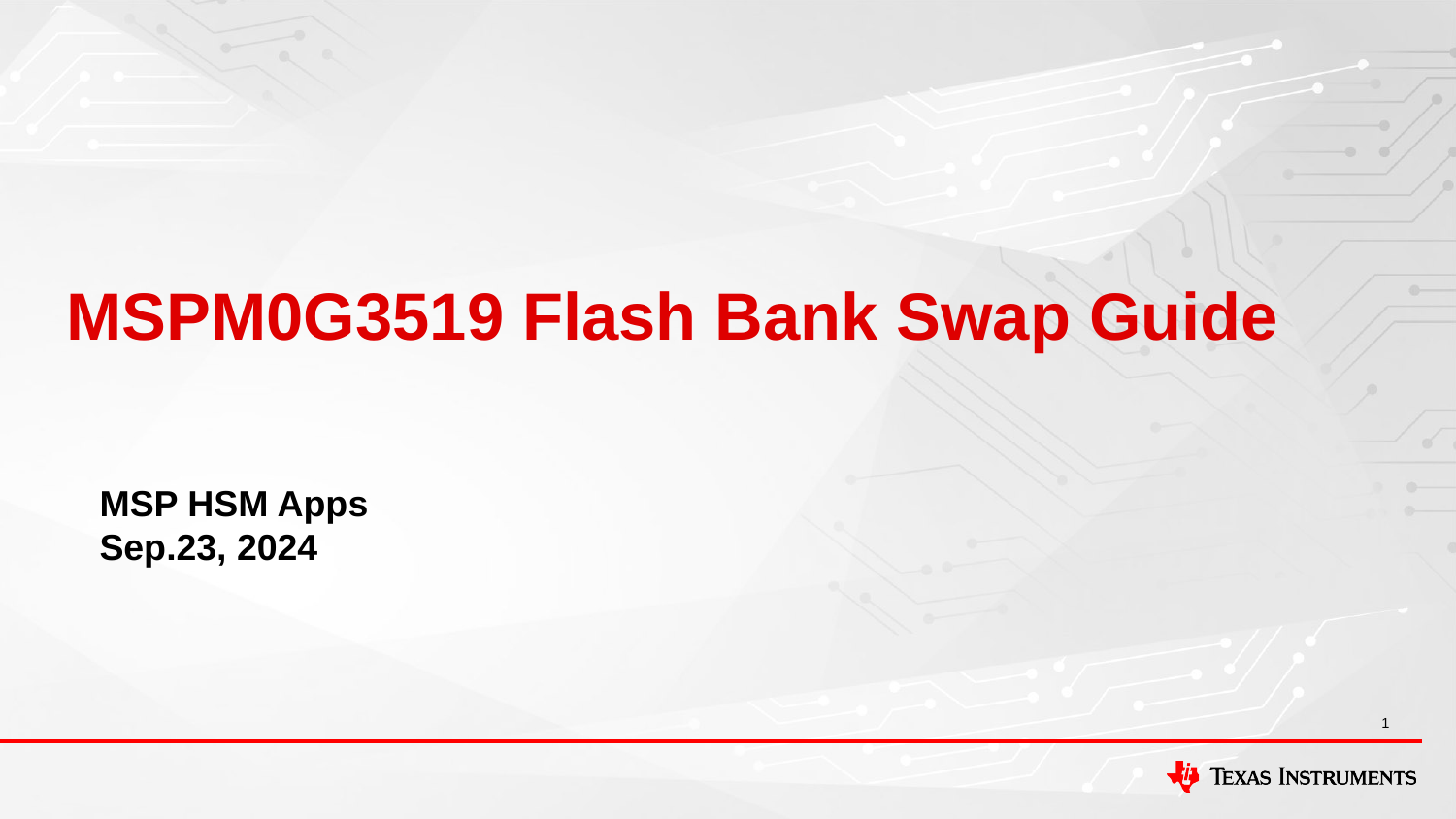

# MSPM0G3519 Flash Bank Swap Guide
MSP HSM Apps
Sep.23, 2024
1